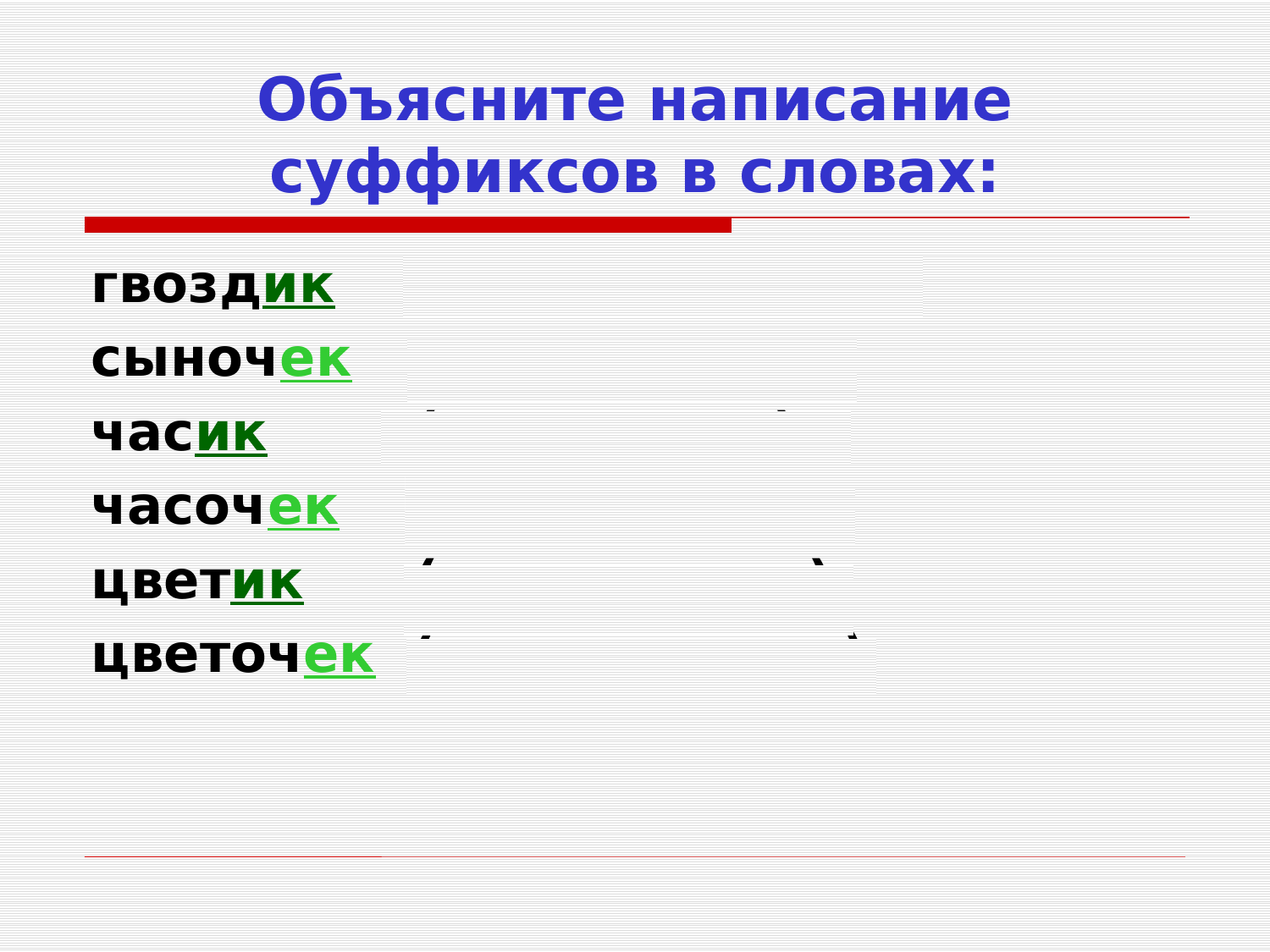

# Объясните написание суффиксов в словах:
гвоздик    (нет гвоздика)
сыночек   (нет сыночка)
часик        (нет часика)
часочек    (нет часочка)
цветик      (нет цветика)
цветочек  (нет цветочка)